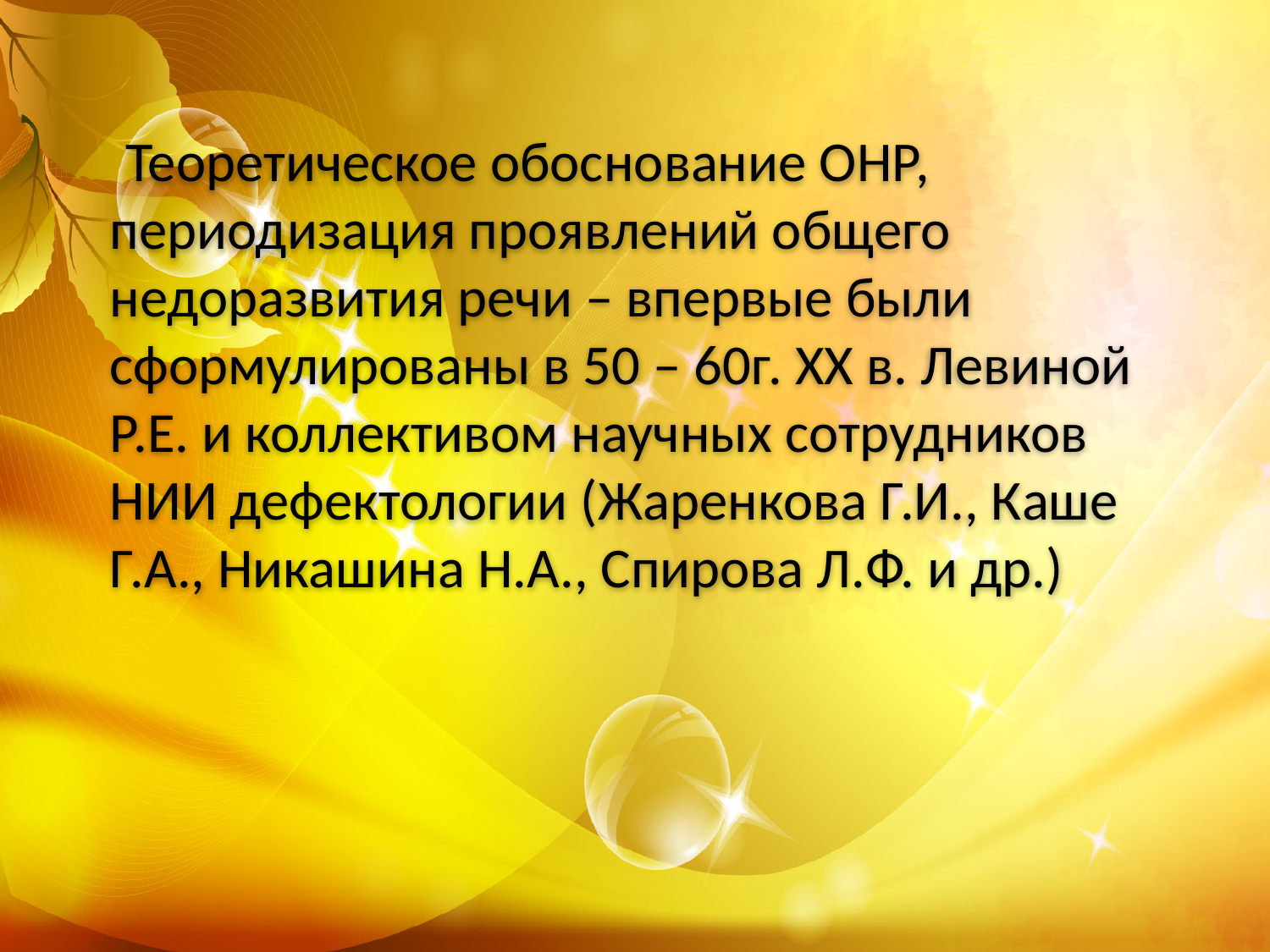

Теоретическое обоснование ОНР, периодизация проявлений общего недоразвития речи – впервые были сформулированы в 50 – 60г. XX в. Левиной Р.Е. и коллективом научных сотрудников НИИ дефектологии (Жаренкова Г.И., Каше Г.А., Никашина Н.А., Спирова Л.Ф. и др.)